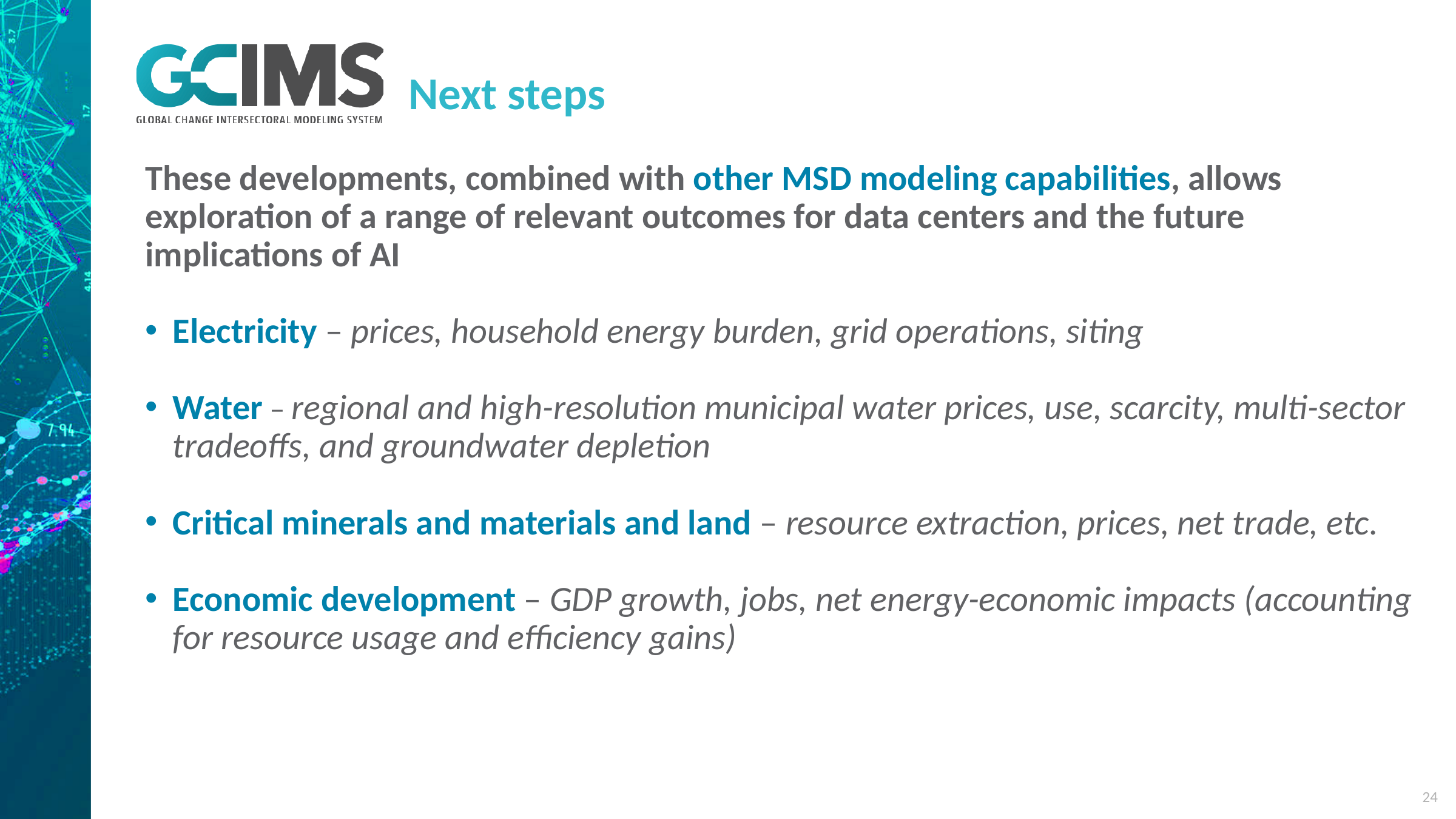

# Next steps
These developments, combined with other MSD modeling capabilities, allows exploration of a range of relevant outcomes for data centers and the future implications of AI

Electricity – prices, household energy burden, grid operations, siting

Water – regional and high-resolution municipal water prices, use, scarcity, multi-sector tradeoffs, and groundwater depletion

Critical minerals and materials and land – resource extraction, prices, net trade, etc.

Economic development – GDP growth, jobs, net energy-economic impacts (accounting for resource usage and efficiency gains)

24